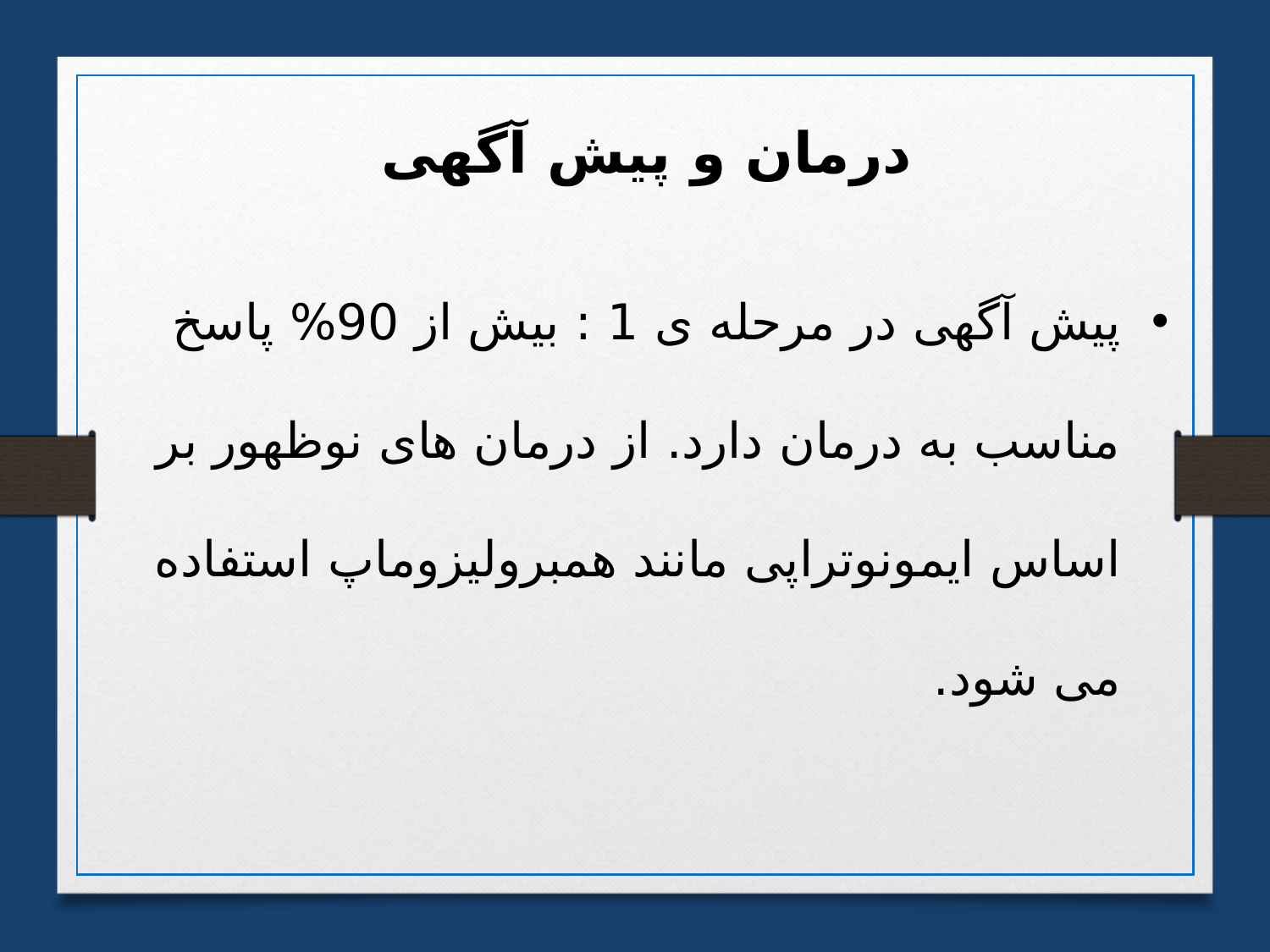

درمان و پیش آگهی
پیش آگهی در مرحله ی 1 : بیش از 90% پاسخ مناسب به درمان دارد. از درمان های نوظهور بر اساس ایمونوتراپی مانند همبرولیزوماپ استفاده می شود.